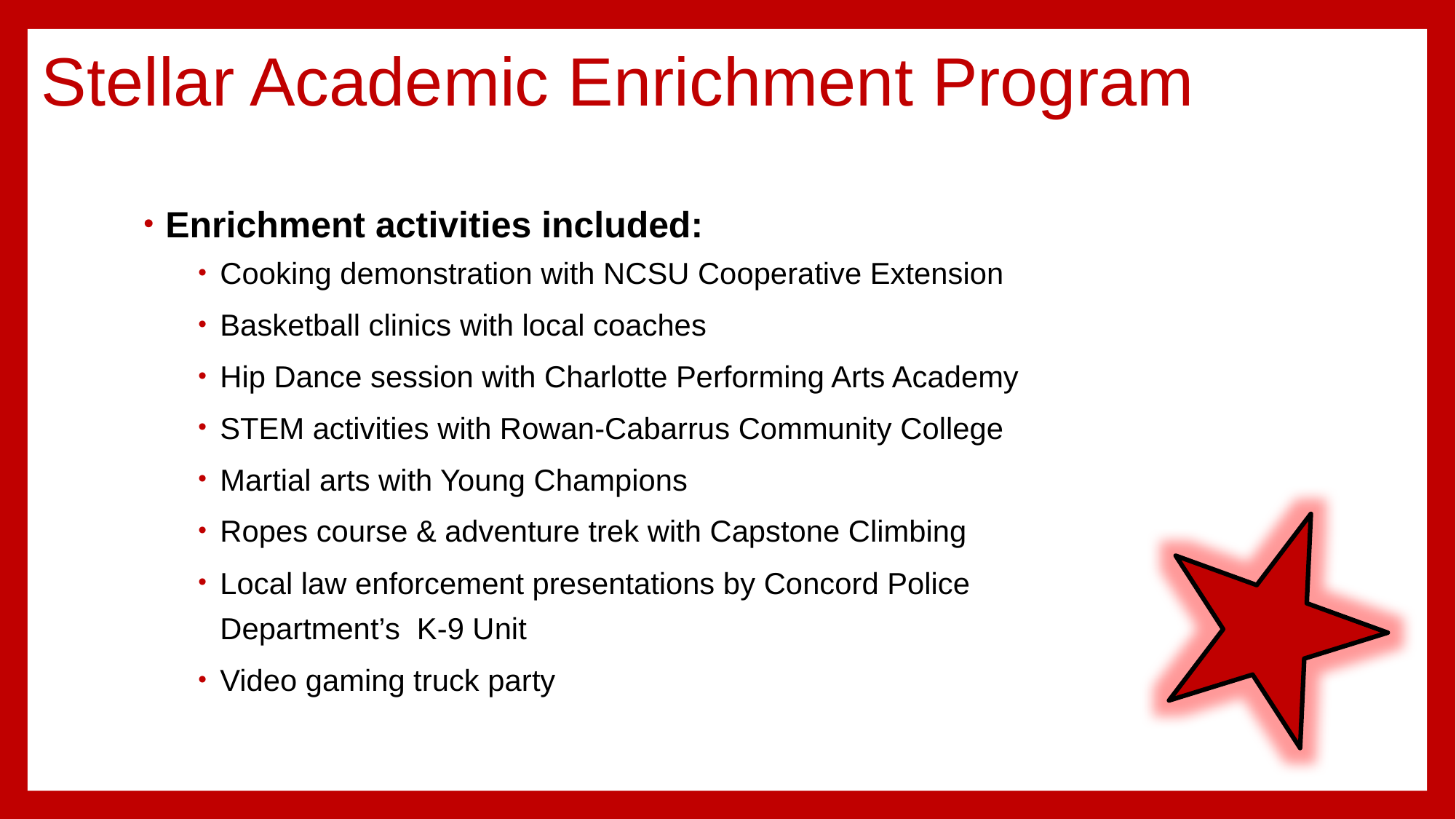

# Stellar Academic Enrichment Program
Enrichment activities included:
Cooking demonstration with NCSU Cooperative Extension
Basketball clinics with local coaches
Hip Dance session with Charlotte Performing Arts Academy
STEM activities with Rowan-Cabarrus Community College
Martial arts with Young Champions
Ropes course & adventure trek with Capstone Climbing
Local law enforcement presentations by Concord Police Department’s  K-9 Unit
Video gaming truck party